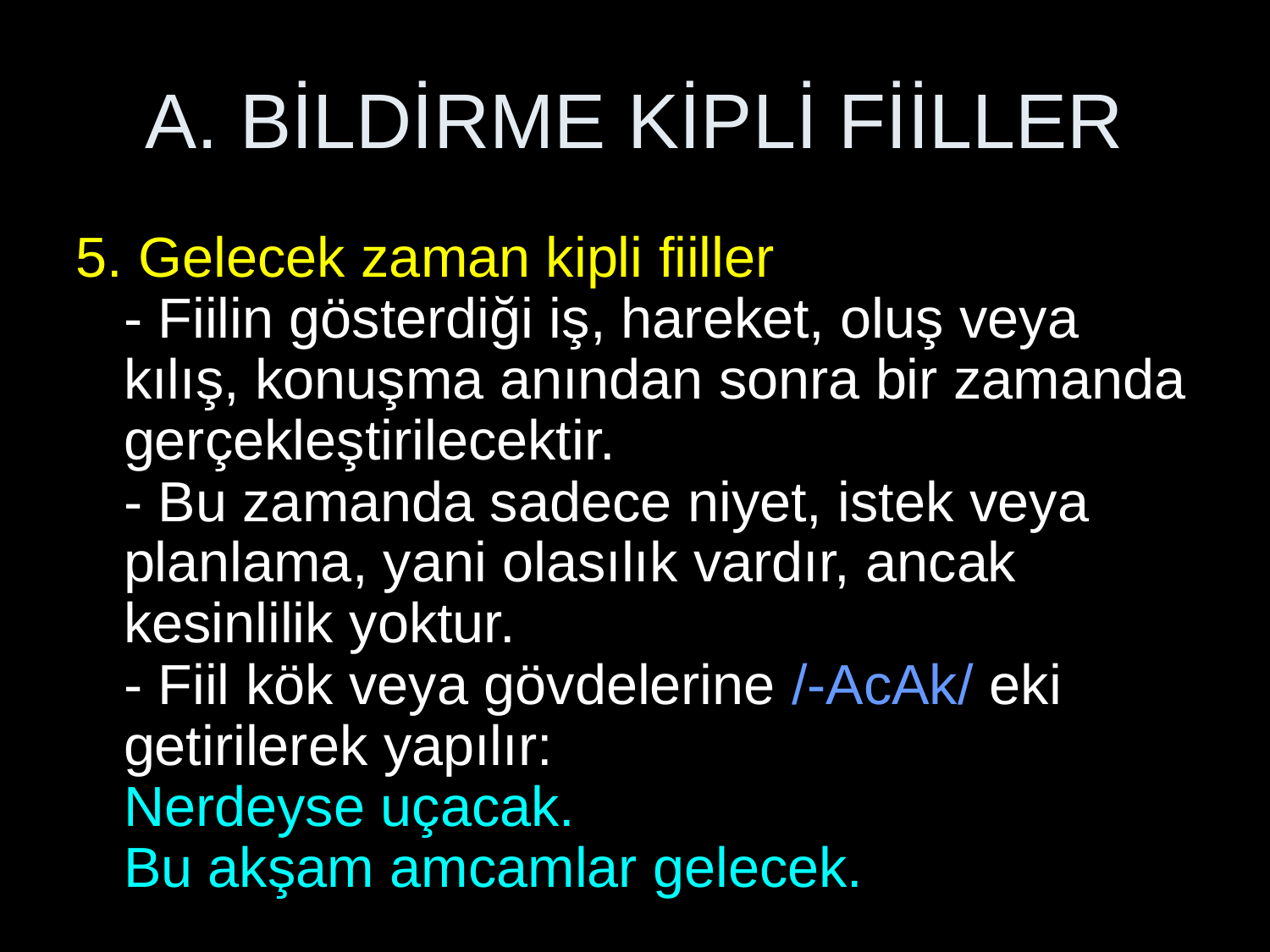

# A. BİLDİRME KİPLİ FİİLLER
5. Gelecek zaman kipli fiiller
- Fiilin gösterdiği iş, hareket, oluş veya kılış, konuşma anından sonra bir zamanda gerçekleştirilecektir.
- Bu zamanda sadece niyet, istek veya planlama, yani olasılık vardır, ancak kesinlilik yoktur.
- Fiil kök veya gövdelerine /-AcAk/ eki getirilerek yapılır:
Nerdeyse uçacak.
Bu akşam amcamlar gelecek.